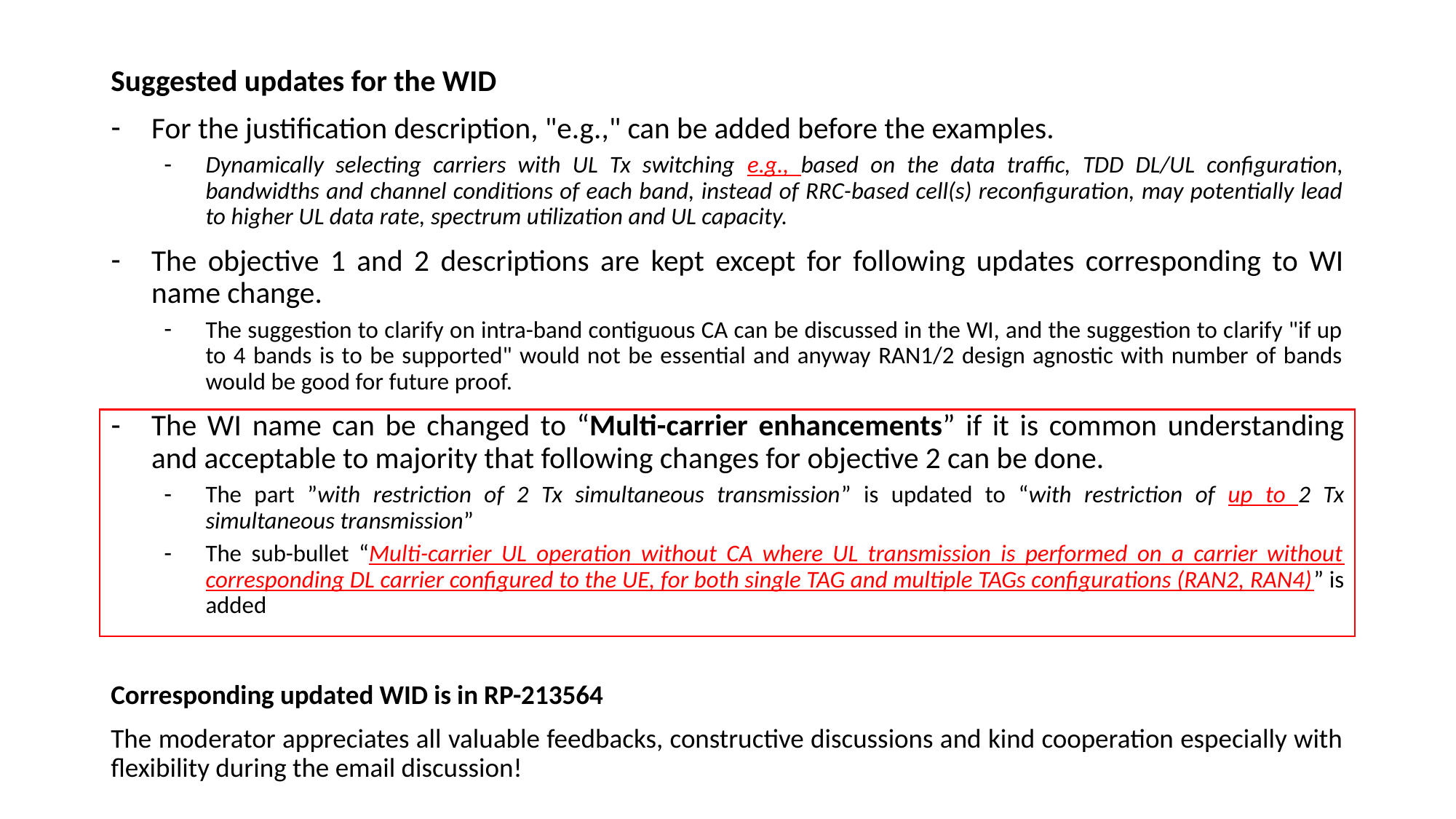

Suggested updates for the WID
For the justification description, "e.g.," can be added before the examples.
Dynamically selecting carriers with UL Tx switching e.g., based on the data traffic, TDD DL/UL configuration, bandwidths and channel conditions of each band, instead of RRC-based cell(s) reconfiguration, may potentially lead to higher UL data rate, spectrum utilization and UL capacity.
The objective 1 and 2 descriptions are kept except for following updates corresponding to WI name change.
The suggestion to clarify on intra-band contiguous CA can be discussed in the WI, and the suggestion to clarify "if up to 4 bands is to be supported" would not be essential and anyway RAN1/2 design agnostic with number of bands would be good for future proof.
The WI name can be changed to “Multi-carrier enhancements” if it is common understanding and acceptable to majority that following changes for objective 2 can be done.
The part ”with restriction of 2 Tx simultaneous transmission” is updated to “with restriction of up to 2 Tx simultaneous transmission”
The sub-bullet “Multi-carrier UL operation without CA where UL transmission is performed on a carrier without corresponding DL carrier configured to the UE, for both single TAG and multiple TAGs configurations (RAN2, RAN4)” is added

Corresponding updated WID is in RP-213564
The moderator appreciates all valuable feedbacks, constructive discussions and kind cooperation especially with flexibility during the email discussion!